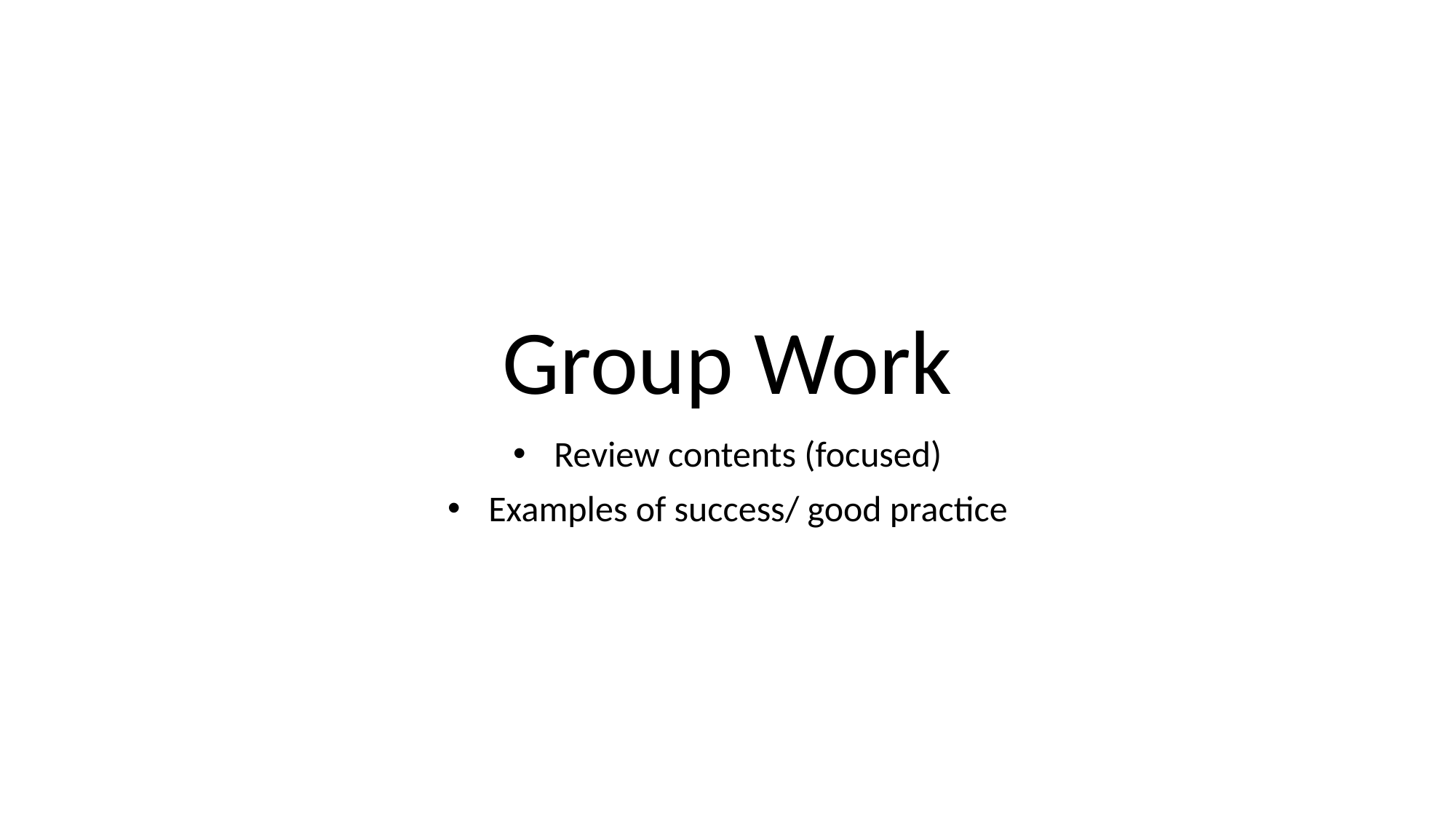

# Group Work
Review contents (focused)
Examples of success/ good practice